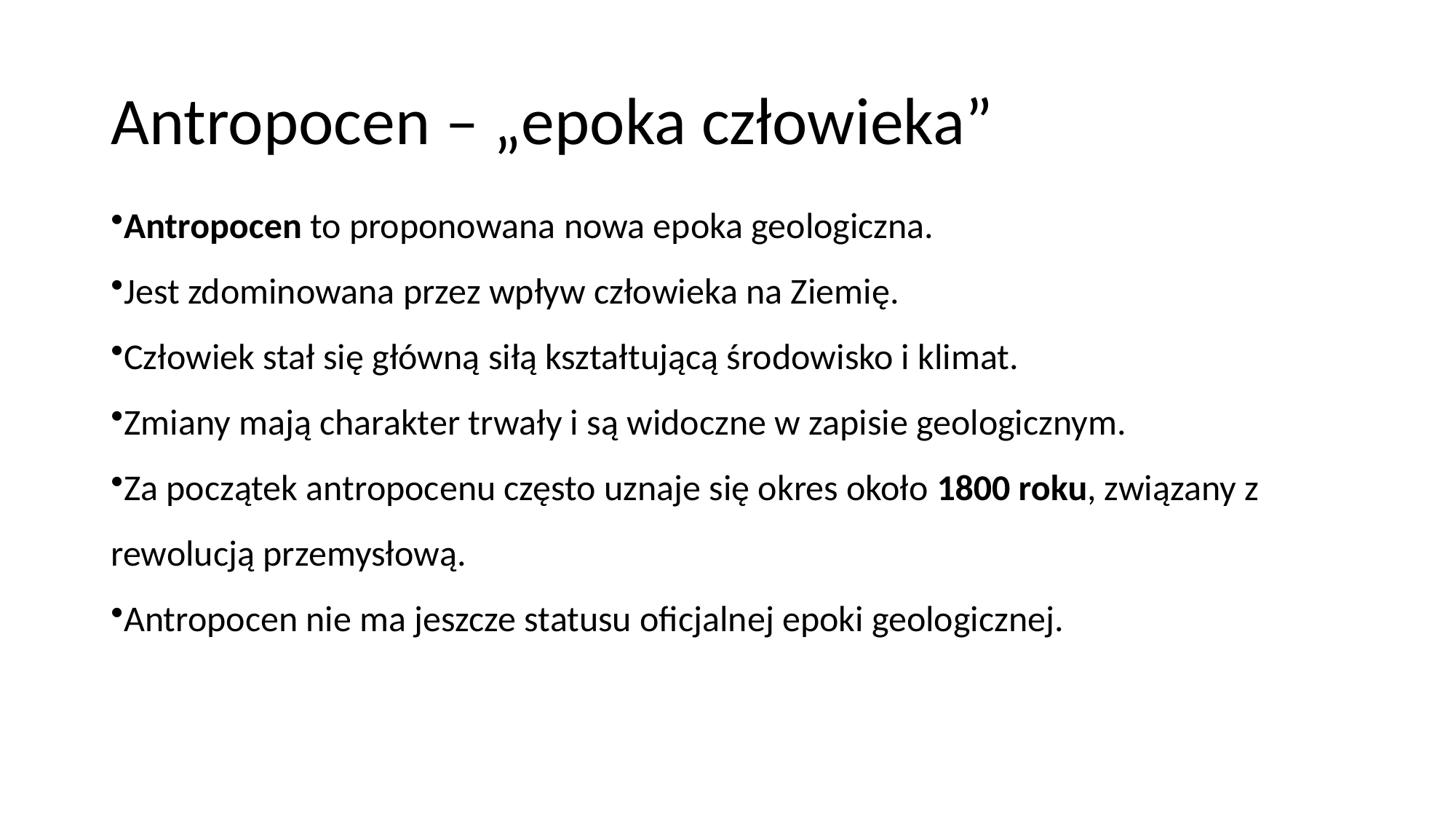

# Antropocen – „epoka człowieka”
Antropocen to proponowana nowa epoka geologiczna.
Jest zdominowana przez wpływ człowieka na Ziemię.
Człowiek stał się główną siłą kształtującą środowisko i klimat.
Zmiany mają charakter trwały i są widoczne w zapisie geologicznym.
Za początek antropocenu często uznaje się okres około 1800 roku, związany z rewolucją przemysłową.
Antropocen nie ma jeszcze statusu oficjalnej epoki geologicznej.